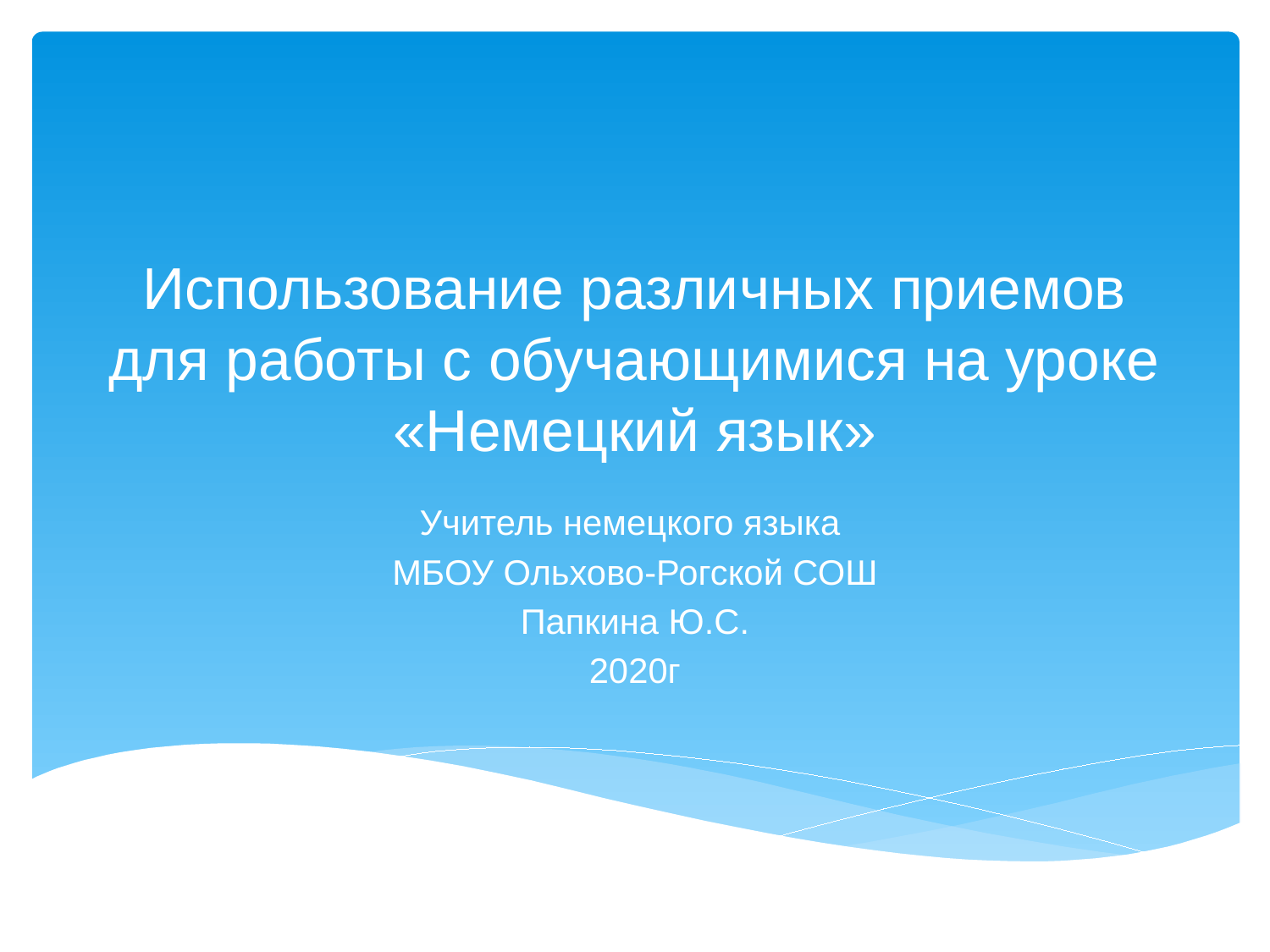

# Использование различных приемов для работы с обучающимися на уроке «Немецкий язык»
Учитель немецкого языка
МБОУ Ольхово-Рогской СОШ
Папкина Ю.С.
2020г